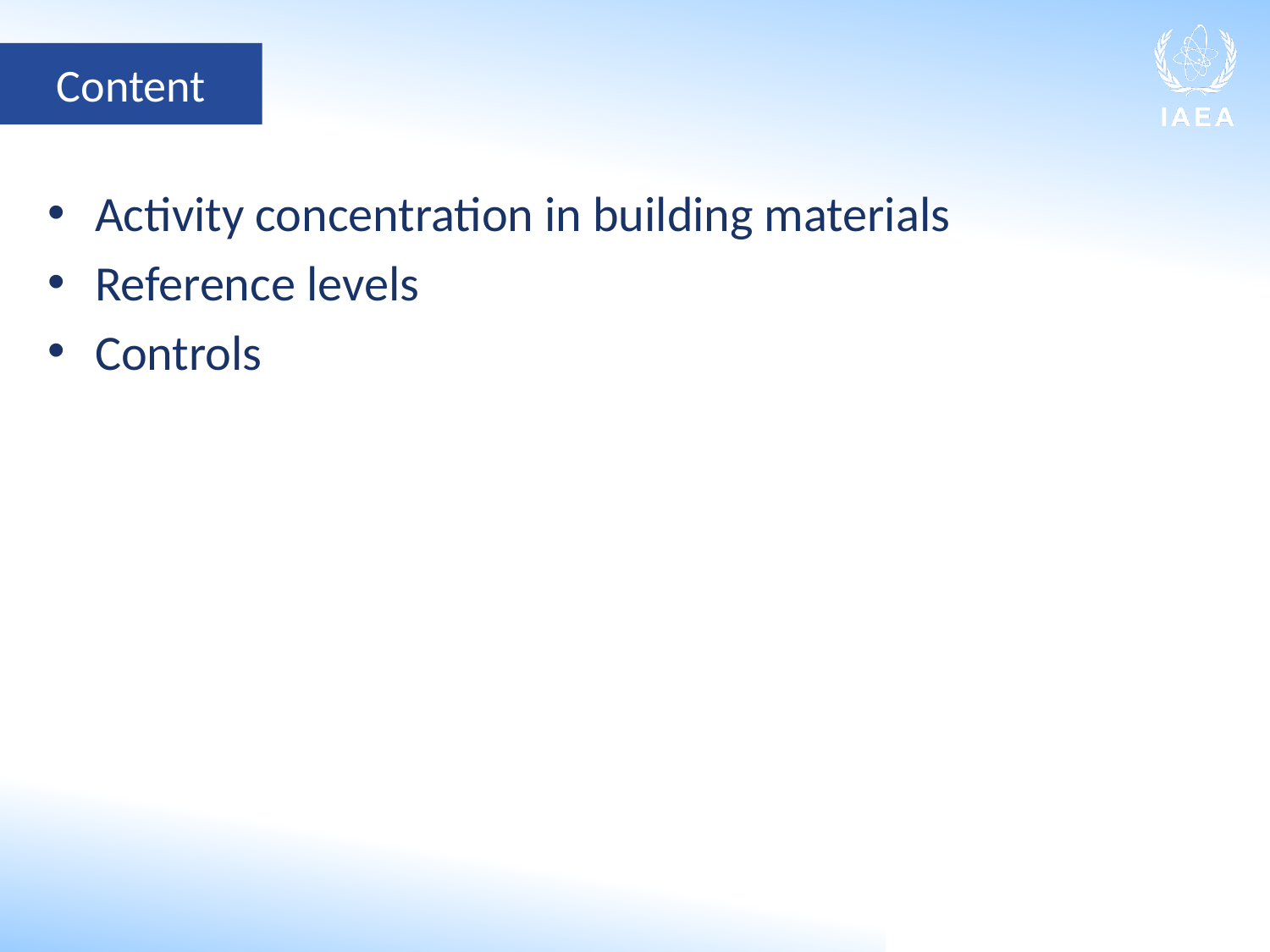

Content
Activity concentration in building materials
Reference levels
Controls